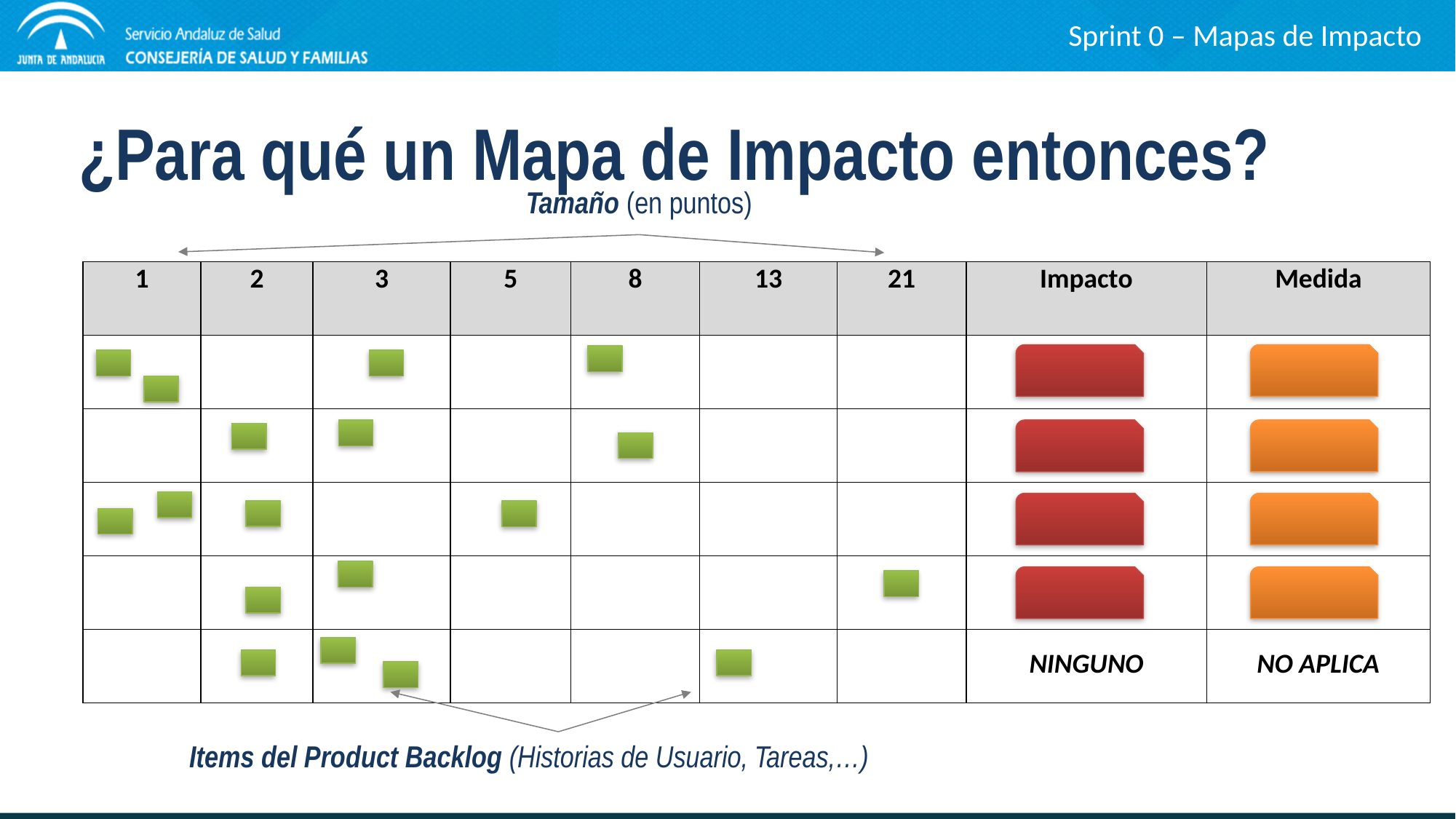

Sprint 0 – Mapas de Impacto
¿Para qué un Mapa de Impacto entonces?
Tamaño (en puntos)
| 1 | 2 | 3 | 5 | 8 | 13 | 21 | Impacto | Medida |
| --- | --- | --- | --- | --- | --- | --- | --- | --- |
|  |  |  |  |  |  |  |  |  |
|  |  |  |  |  |  |  |  |  |
|  |  |  |  |  |  |  |  |  |
|  |  |  |  |  |  |  |  |  |
|  |  |  |  |  |  |  | NINGUNO | NO APLICA |

Items del Product Backlog (Historias de Usuario, Tareas,…)
6